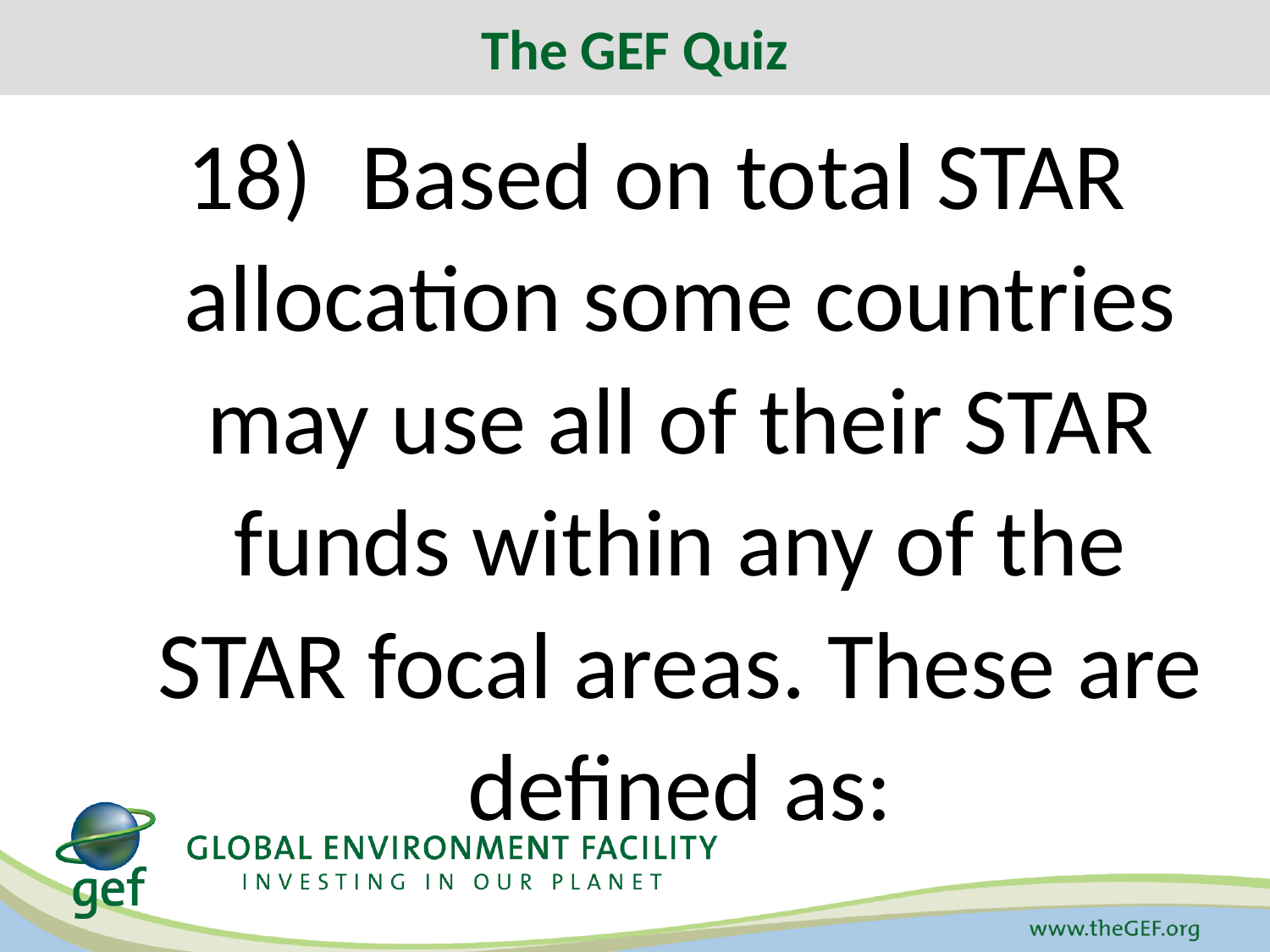

The GEF Quiz
# 18)	Based on total STAR allocation some countries may use all of their STAR funds within any of the STAR focal areas. These are defined as: